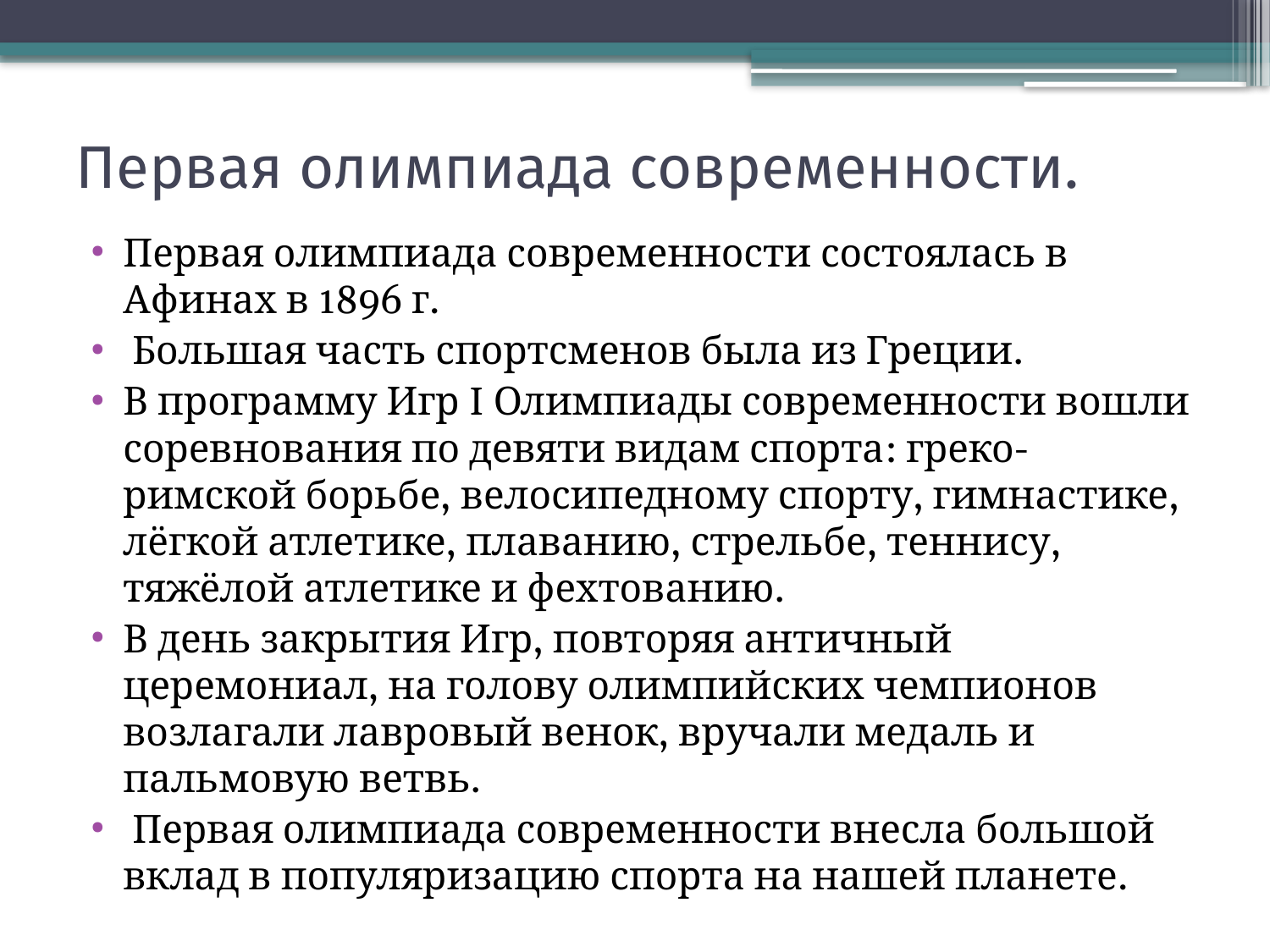

# Первая олимпиада современности.
Первая олимпиада современности состоялась в Афинах в 1896 г.
 Большая часть спортсменов была из Греции.
В программу Игр I Олимпиады современности вошли соревнования по девяти видам спорта: греко-римской борьбе, велосипедному спорту, гимнастике, лёгкой атлетике, плаванию, стрельбе, теннису, тяжёлой атлетике и фехтованию.
В день закрытия Игр, повторяя античный церемониал, на голову олимпийских чемпионов возлагали лавровый венок, вручали медаль и пальмовую ветвь.
 Первая олимпиада современности внесла большой вклад в популяризацию спорта на нашей планете.